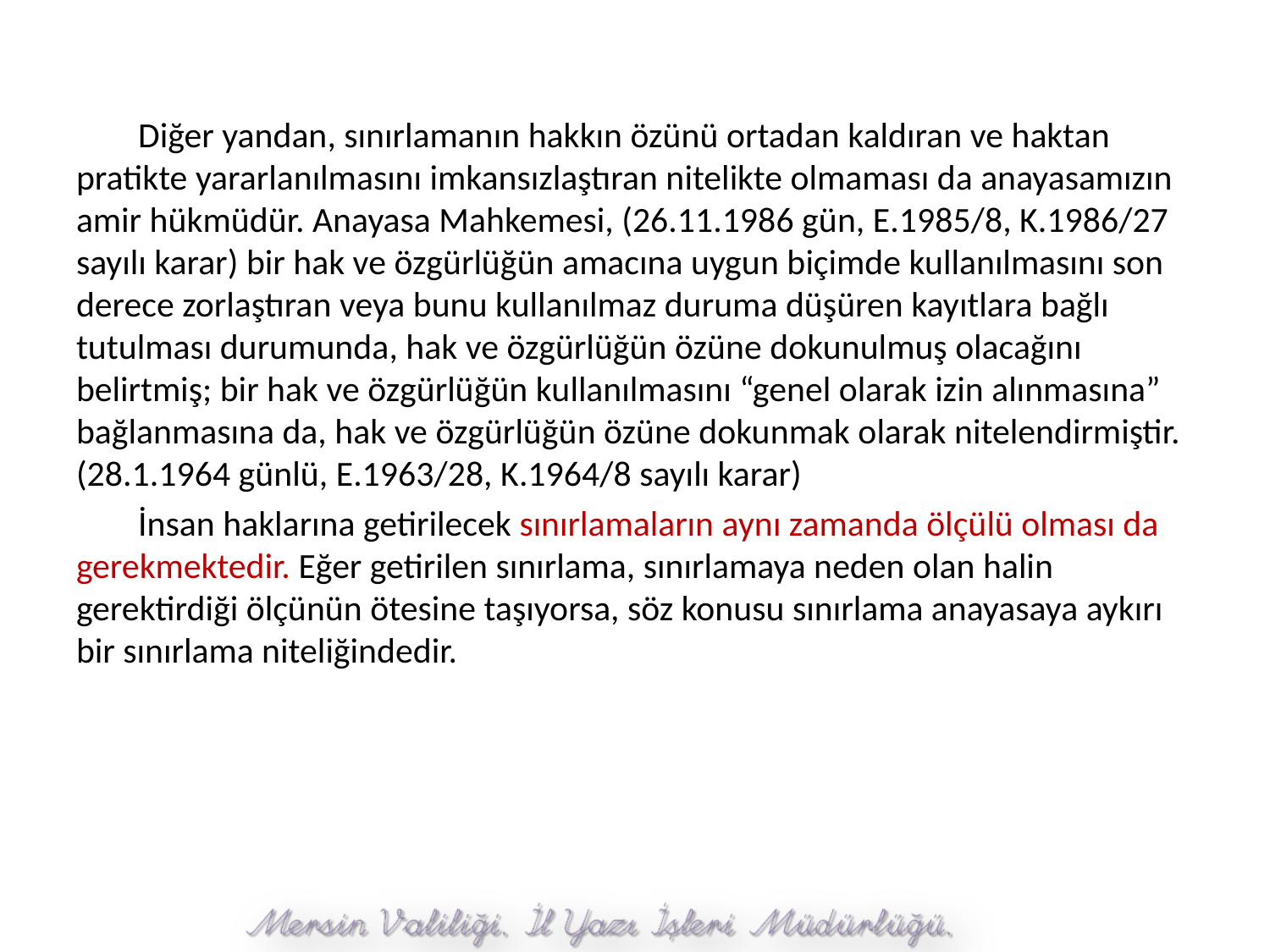

#
Diğer yandan, sınırlamanın hakkın özünü ortadan kaldıran ve haktan pratikte yararlanılmasını imkansızlaştıran nitelikte olmaması da anayasamızın amir hükmüdür. Anayasa Mahkemesi, (26.11.1986 gün, E.1985/8, K.1986/27 sayılı karar) bir hak ve özgürlüğün amacına uygun biçimde kullanılmasını son derece zorlaştıran veya bunu kullanılmaz duruma düşüren kayıtlara bağlı tutulması durumunda, hak ve özgürlüğün özüne dokunulmuş olacağını belirtmiş; bir hak ve özgürlüğün kullanılmasını “genel olarak izin alınmasına” bağlanmasına da, hak ve özgürlüğün özüne dokunmak olarak nitelendirmiştir. (28.1.1964 günlü, E.1963/28, K.1964/8 sayılı karar)
İnsan haklarına getirilecek sınırlamaların aynı zamanda ölçülü olması da gerekmektedir. Eğer getirilen sınırlama, sınırlamaya neden olan halin gerektirdiği ölçünün ötesine taşıyorsa, söz konusu sınırlama anayasaya aykırı bir sınırlama niteliğindedir.